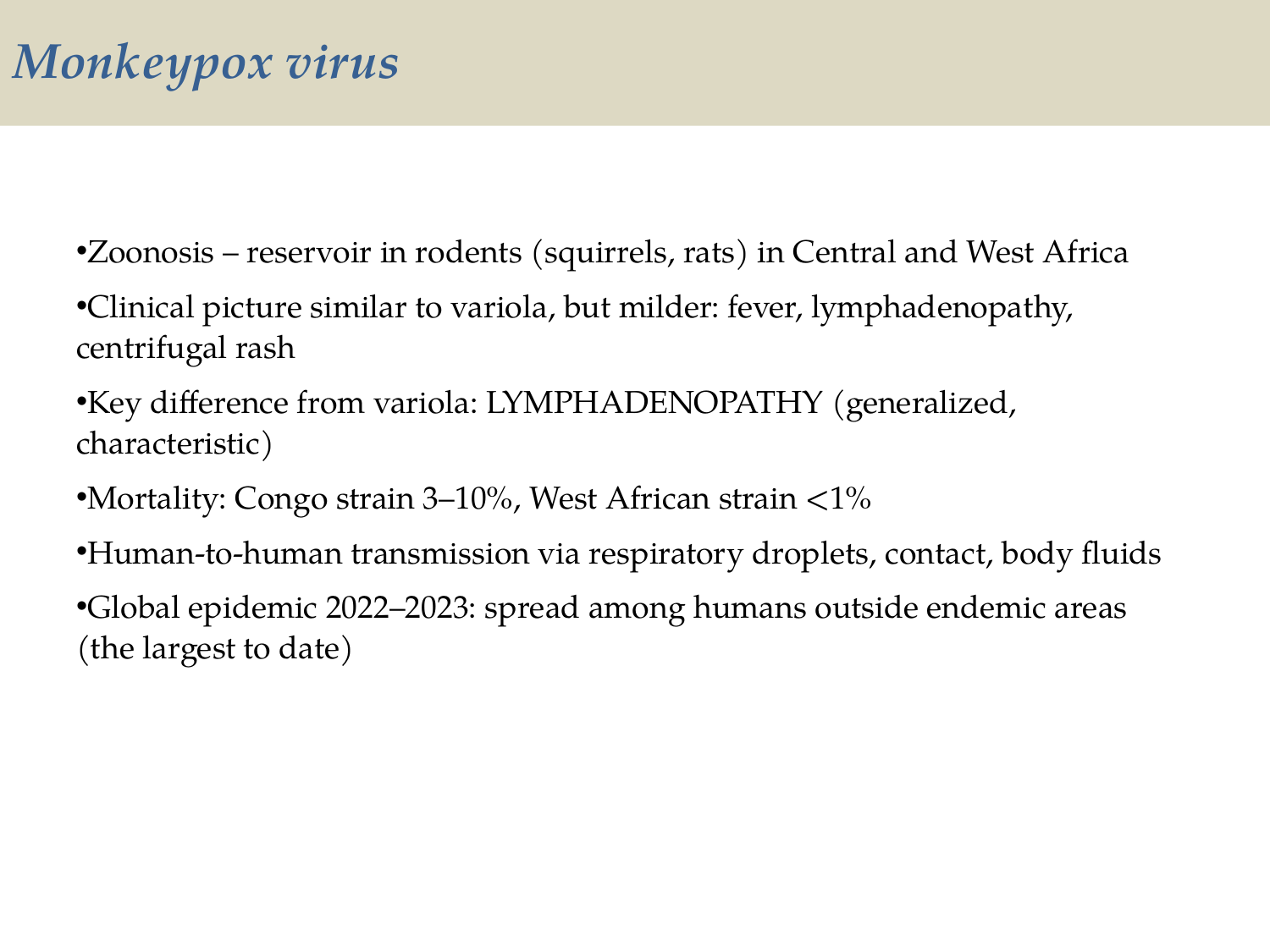

# Monkeypox virus
Zoonosis – reservoir in rodents (squirrels, rats) in Central and West Africa
Clinical picture similar to variola, but milder: fever, lymphadenopathy, centrifugal rash
Key difference from variola: LYMPHADENOPATHY (generalized, characteristic)
Mortality: Congo strain 3–10%, West African strain <1%
Human-to-human transmission via respiratory droplets, contact, body fluids
Global epidemic 2022–2023: spread among humans outside endemic areas (the largest to date)